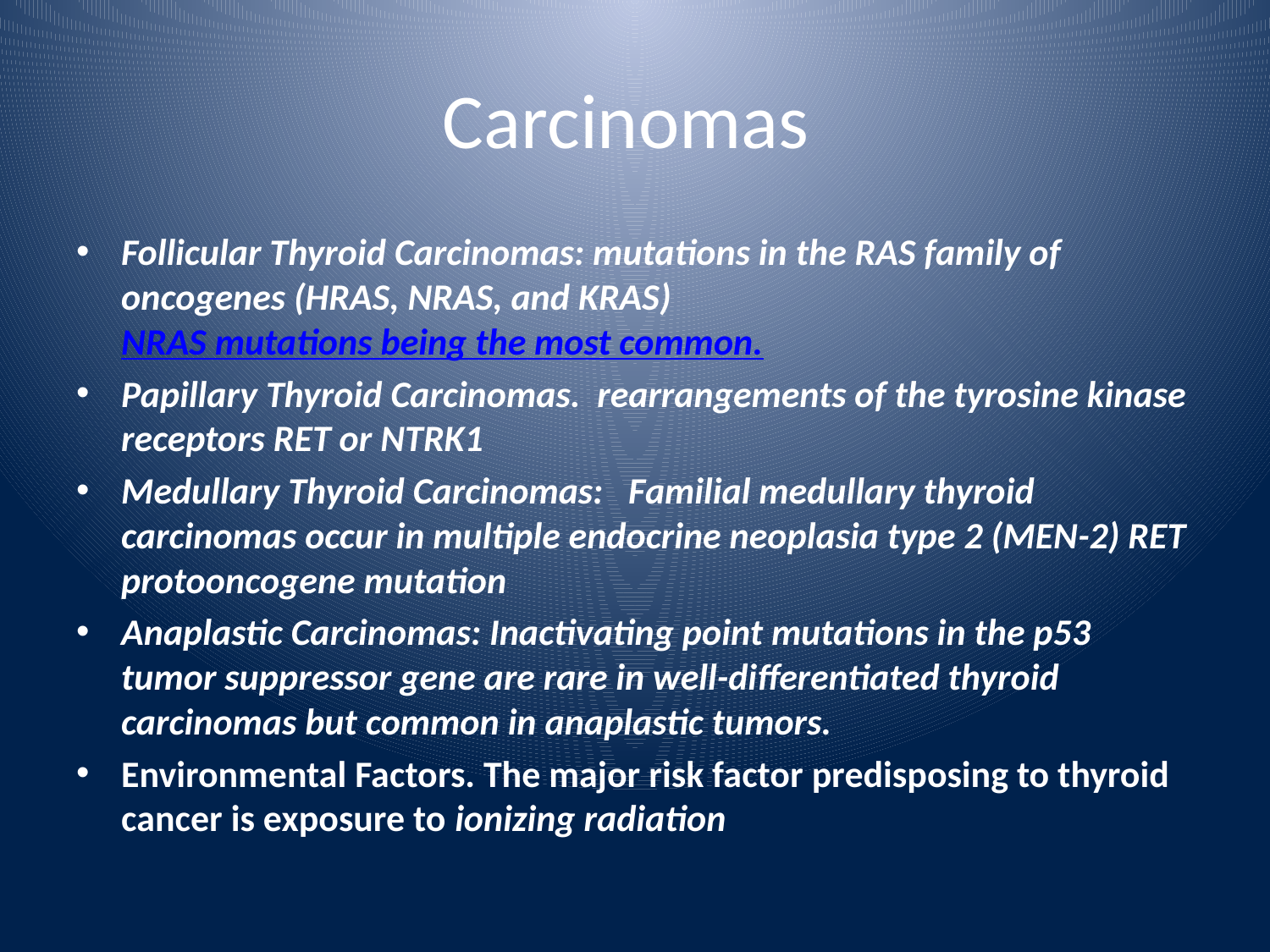

# Carcinomas
Follicular Thyroid Carcinomas: mutations in the RAS family of oncogenes (HRAS, NRAS, and KRAS) NRAS mutations being the most common.
Papillary Thyroid Carcinomas.  rearrangements of the tyrosine kinase receptors RET or NTRK1
Medullary Thyroid Carcinomas:   Familial medullary thyroid carcinomas occur in multiple endocrine neoplasia type 2 (MEN-2) RET protooncogene mutation
Anaplastic Carcinomas: Inactivating point mutations in the p53 tumor suppressor gene are rare in well-differentiated thyroid carcinomas but common in anaplastic tumors.
Environmental Factors. The major risk factor predisposing to thyroid cancer is exposure to ionizing radiation